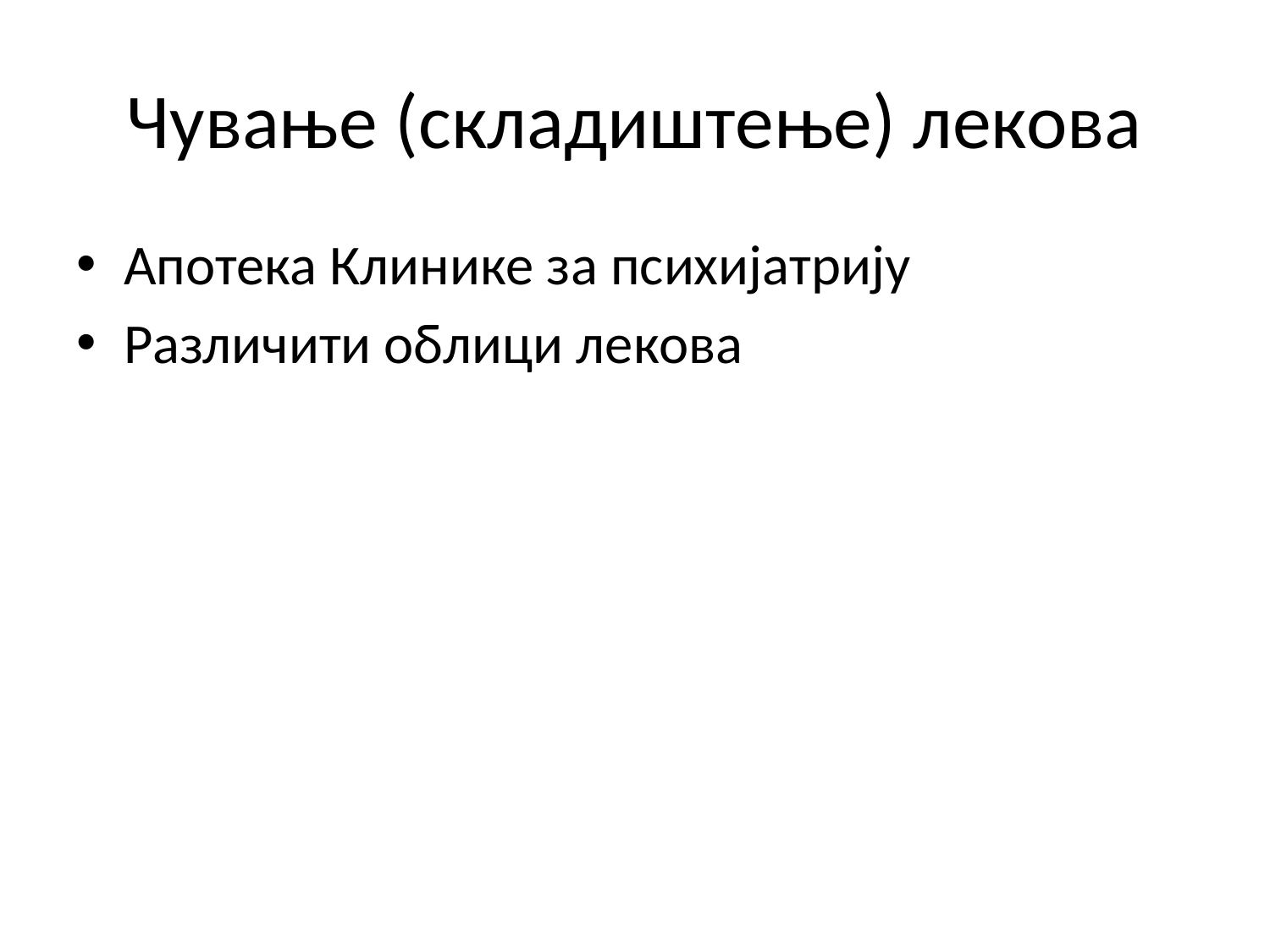

# Чување (складиштење) лекова
Апотека Клинике за психијатрију
Различити облици лекова